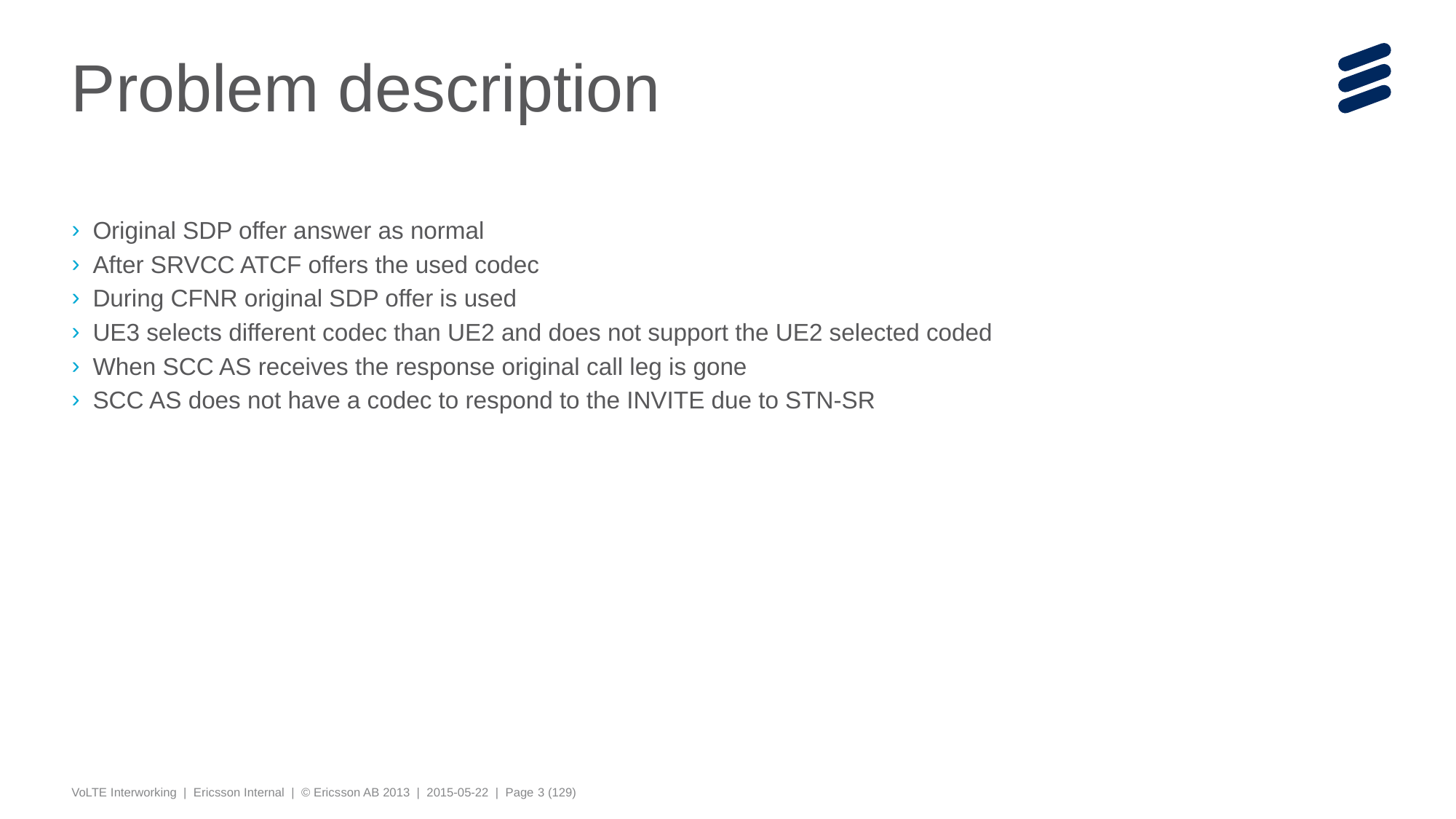

# Problem description
Original SDP offer answer as normal
After SRVCC ATCF offers the used codec
During CFNR original SDP offer is used
UE3 selects different codec than UE2 and does not support the UE2 selected coded
When SCC AS receives the response original call leg is gone
SCC AS does not have a codec to respond to the INVITE due to STN-SR